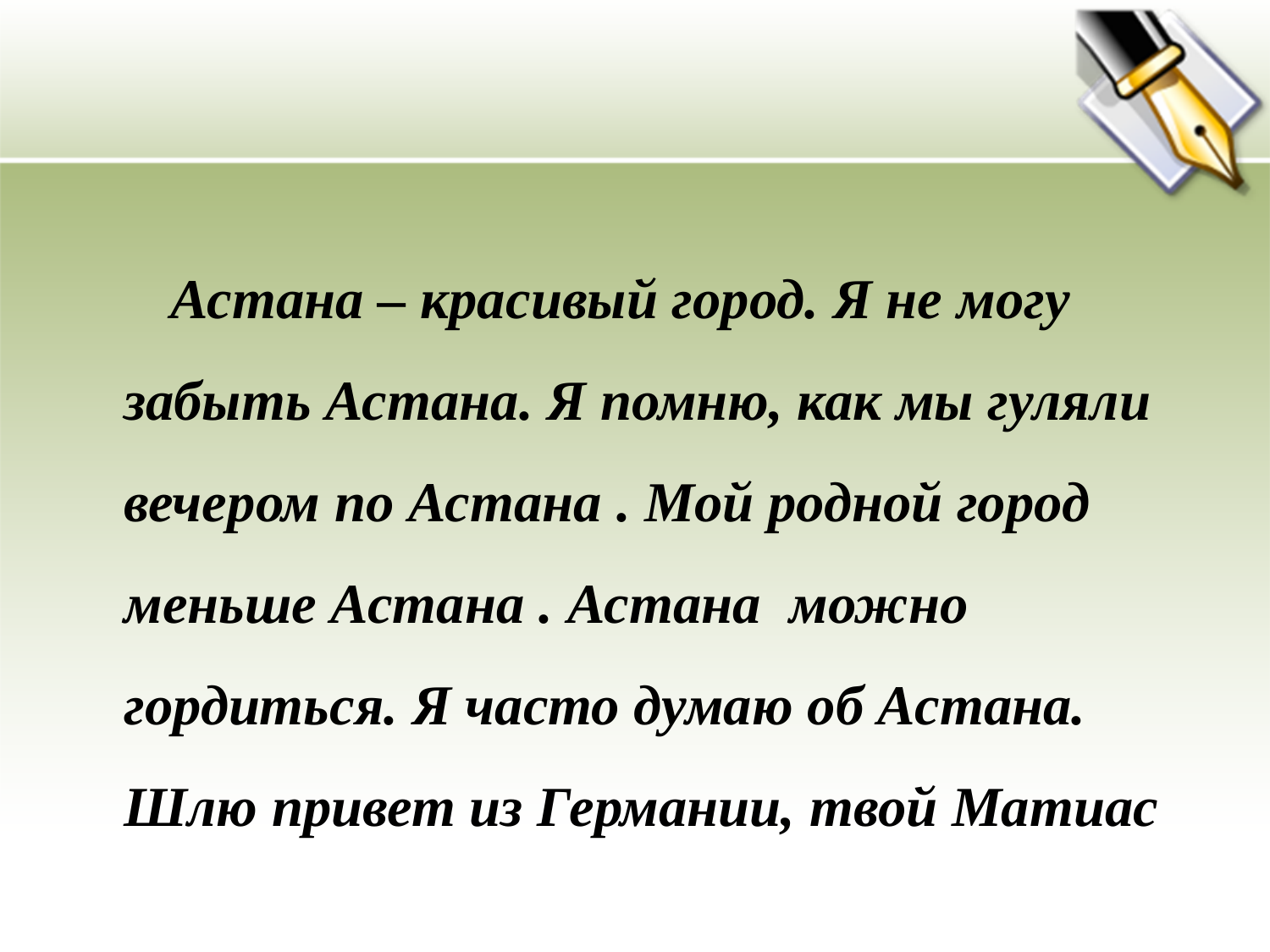

#
      Астана – красивый город. Я не могу забыть Астана. Я помню, как мы гуляли вечером по Астана . Мой родной город меньше Астана . Астана  можно гордиться. Я часто думаю об Астана. Шлю привет из Германии, твой Матиас